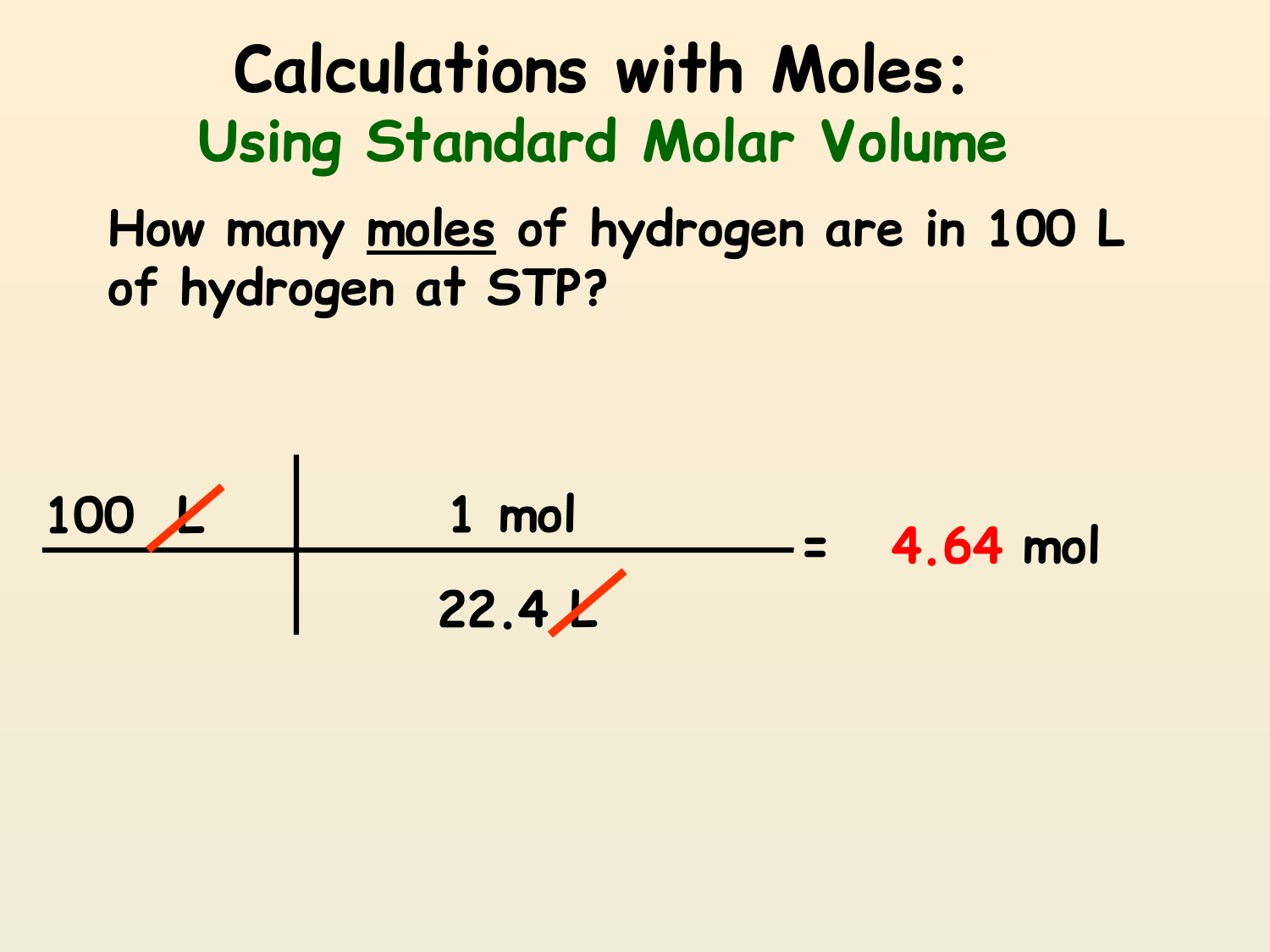

# Calculations with Moles: Using Standard Molar Volume
How many moles of hydrogen are in 100 L of hydrogen at STP?

      1 mol
100  L

  =         mol
4.64

22.4 L